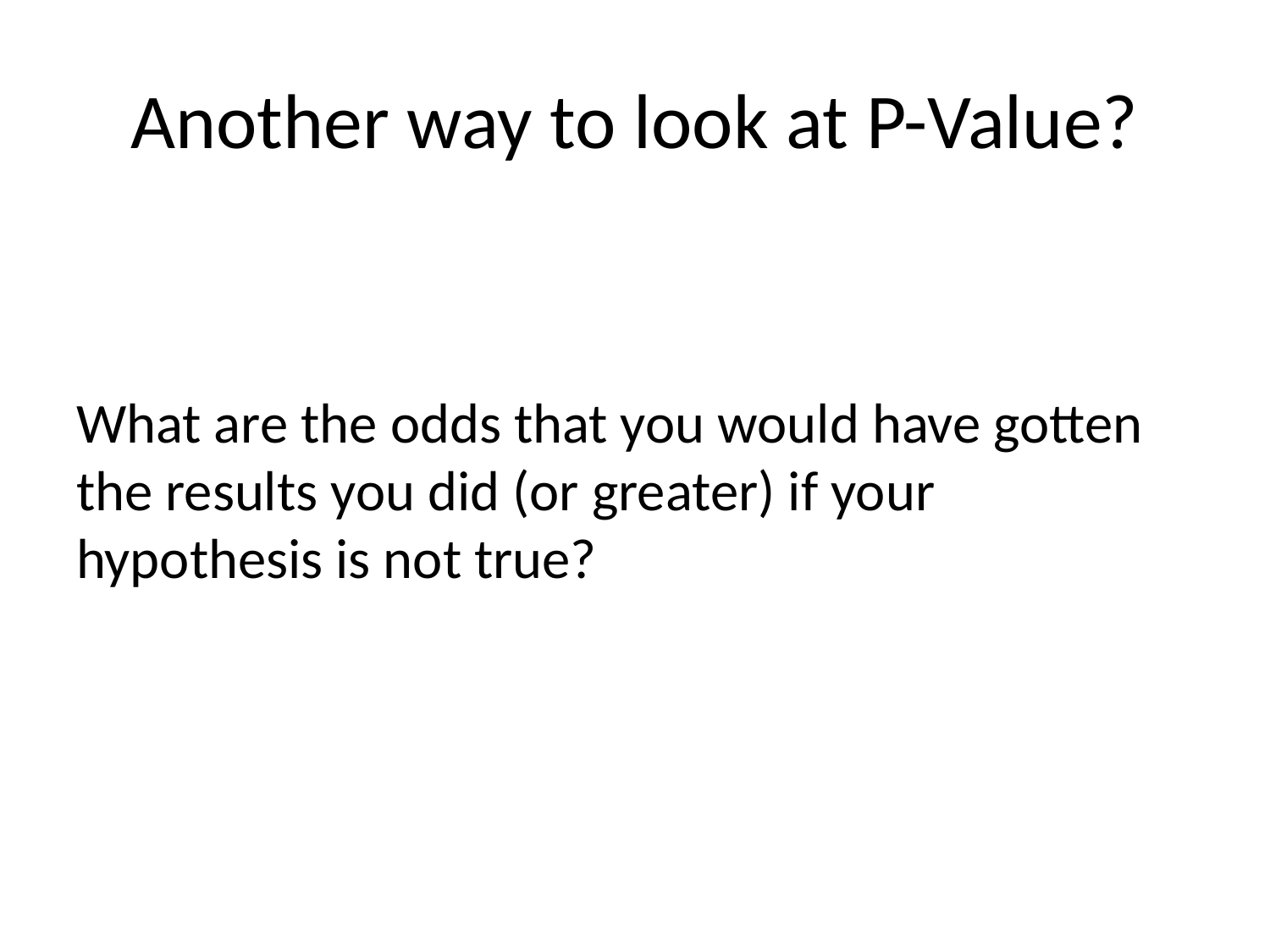

# Another way to look at P-Value?

What are the odds that you would have gotten the results you did (or greater) if your hypothesis is not true?